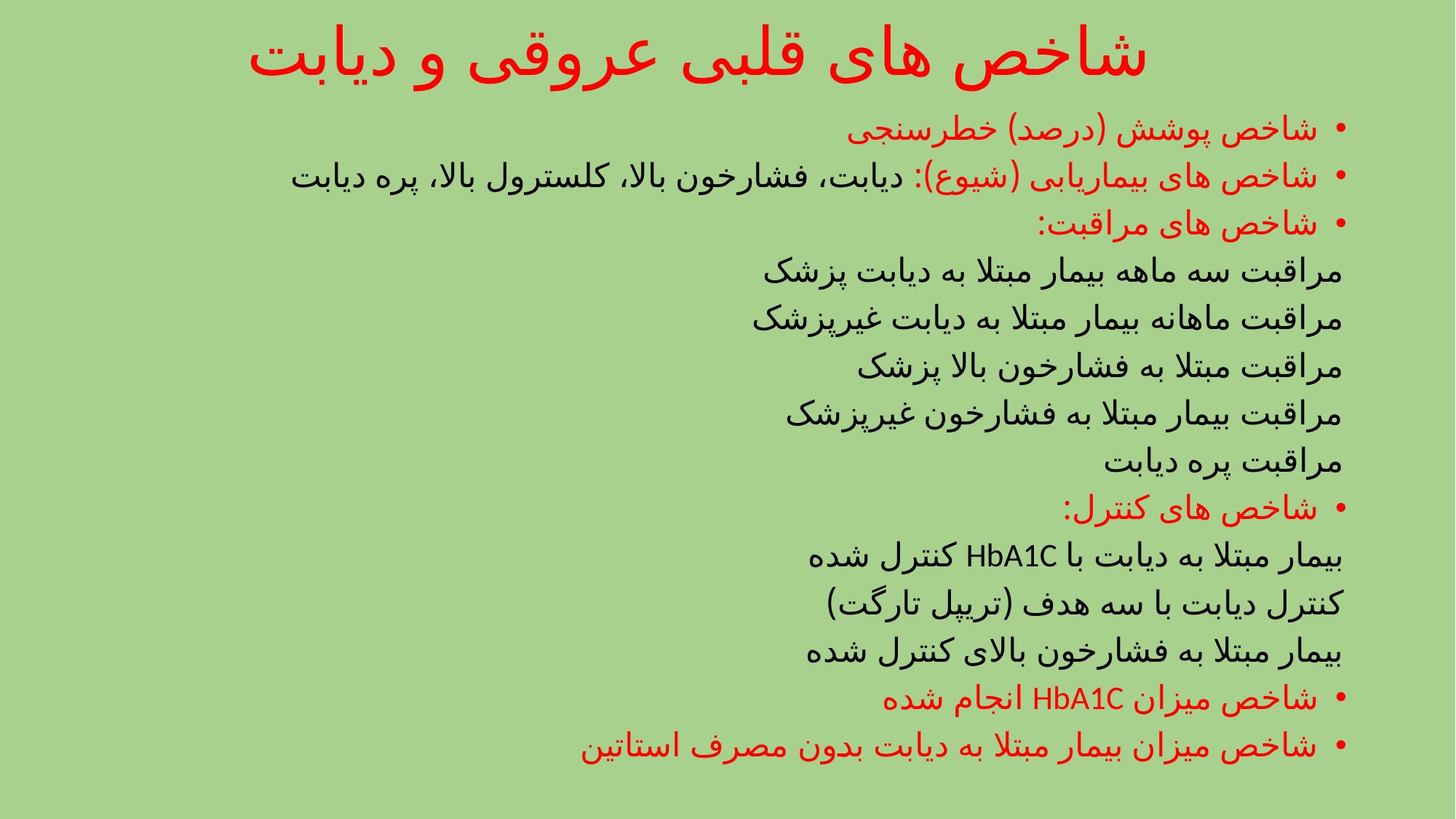

# شاخص های قلبی عروقی و دیابت
شاخص پوشش (درصد) خطرسنجی
شاخص های بیماریابی (شیوع): دیابت، فشارخون بالا، کلسترول بالا، پره دیابت
شاخص های مراقبت:
مراقبت سه ماهه بیمار مبتلا به دیابت پزشک
مراقبت ماهانه بیمار مبتلا به دیابت غیرپزشک
مراقبت مبتلا به فشارخون بالا پزشک
مراقبت بیمار مبتلا به فشارخون غیرپزشک
مراقبت پره دیابت
شاخص های کنترل:
بیمار مبتلا به دیابت با HbA1C کنترل شده
کنترل دیابت با سه هدف (تریپل تارگت)
بیمار مبتلا به فشارخون بالای کنترل شده
شاخص میزان HbA1C انجام شده
شاخص میزان بیمار مبتلا به دیابت بدون مصرف استاتین